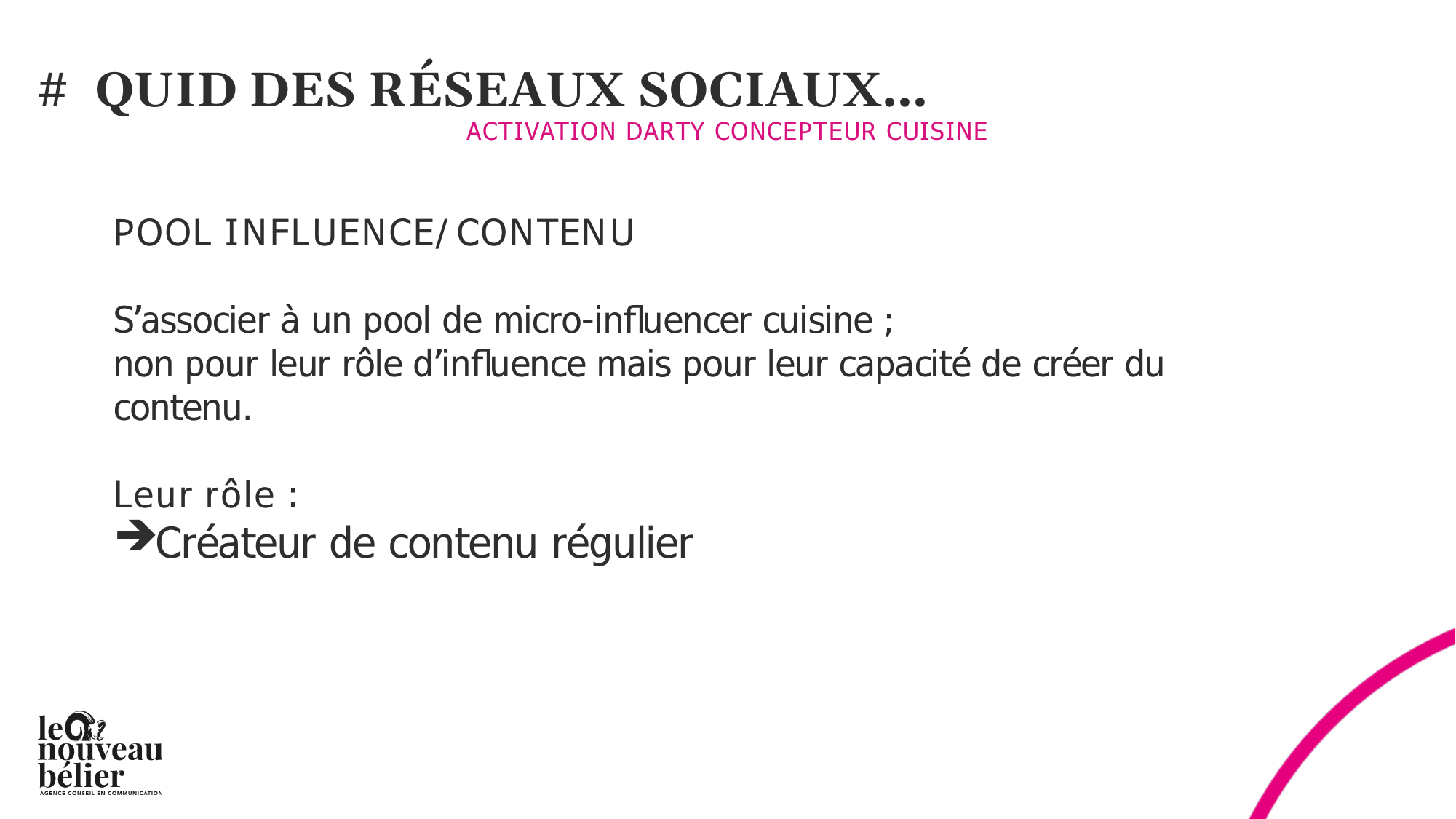

# #  QUID DES RÉSEAUX SOCIAUX…
ACTIVATION DARTY CONCEPTEUR CUISINE
POOL INFLUENCE/CONTENU
S’associer à un pool de micro-influencer cuisine ;
non pour leur rôle d’influence mais pour leur capacité de créer du contenu.

Leur rôle :
Créateur de contenu régulier